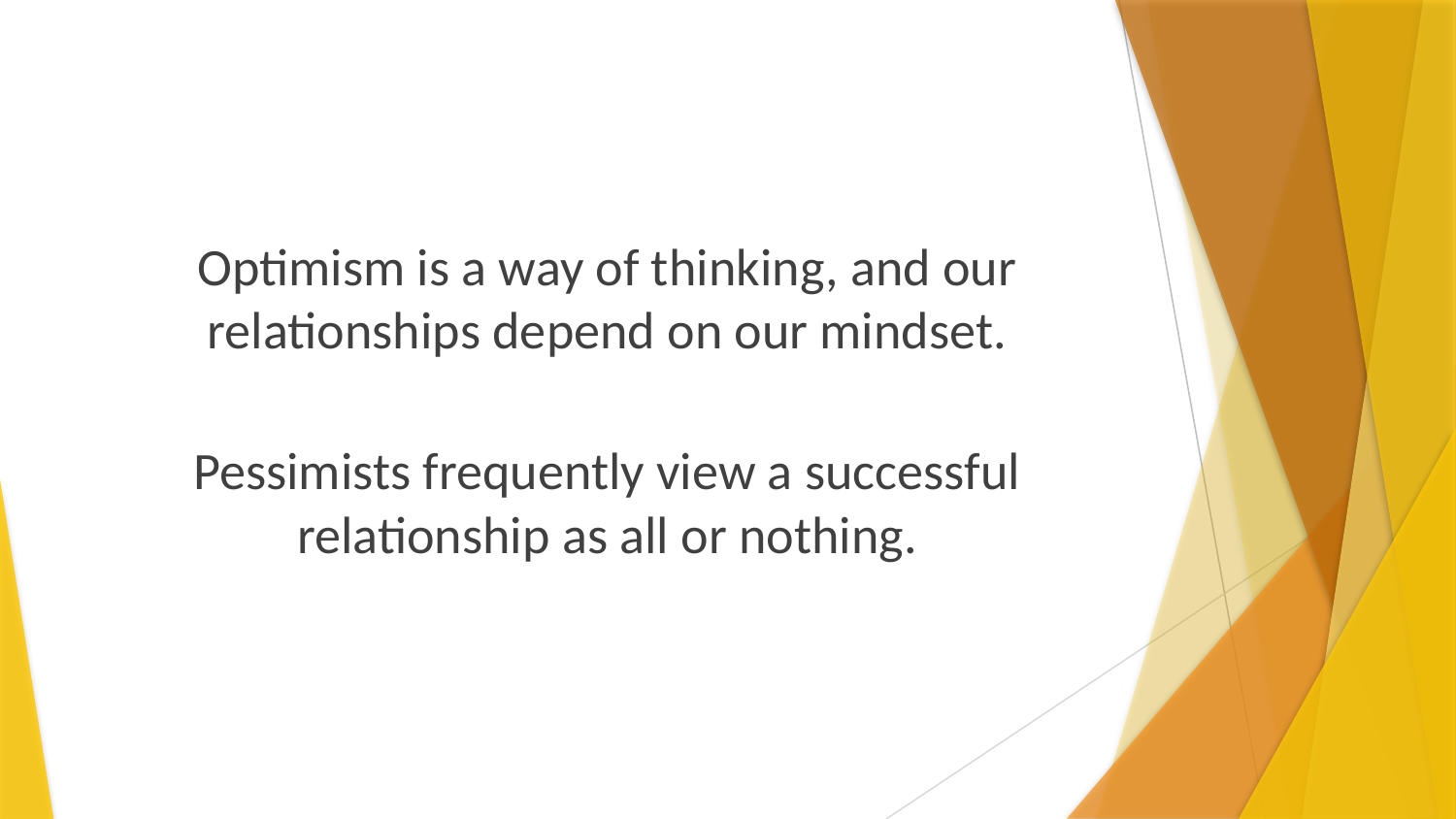

Optimism is a way of thinking, and our relationships depend on our mindset.
Pessimists frequently view a successful relationship as all or nothing.